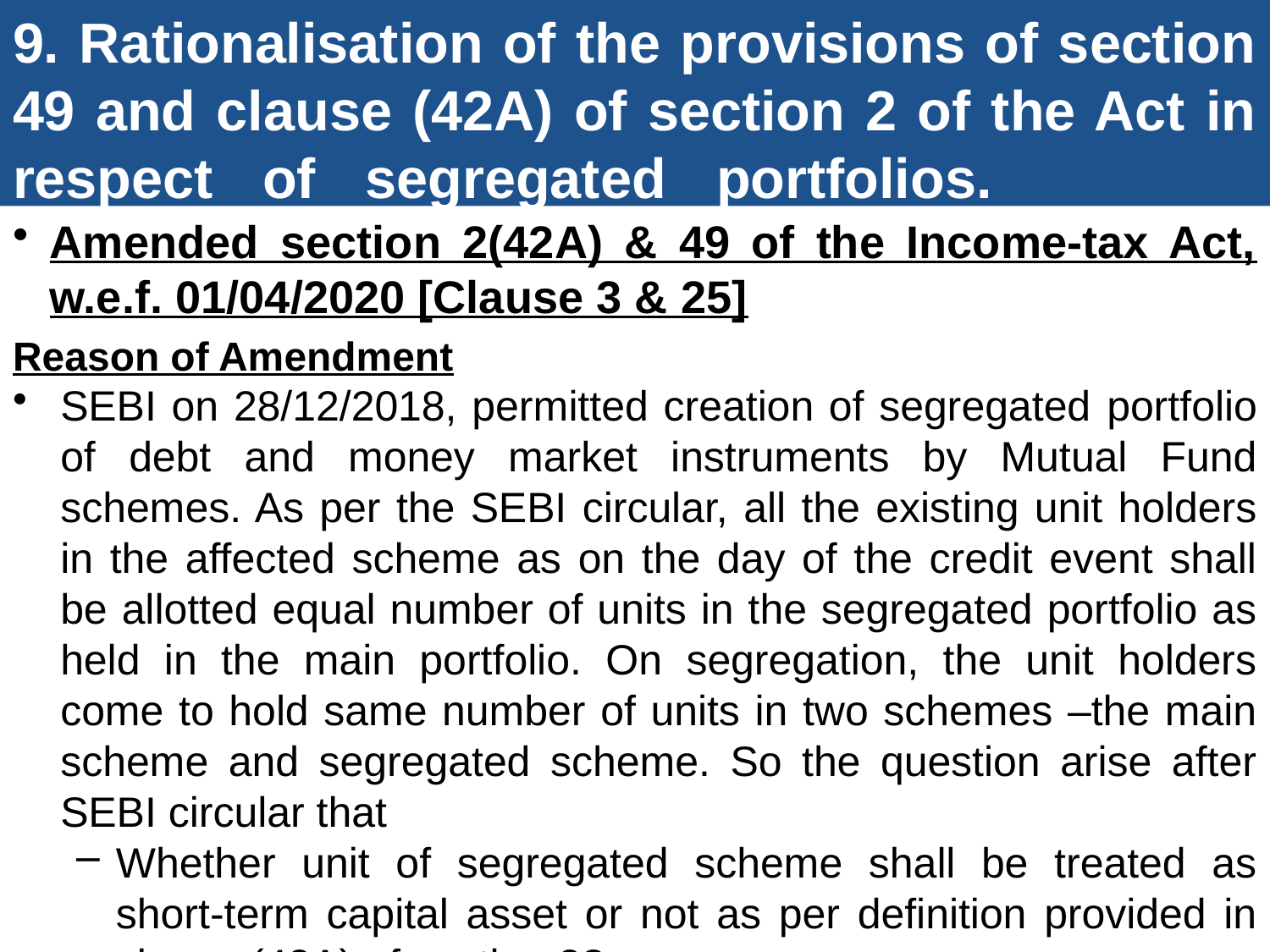

# 9. Rationalisation of the provisions of section 49 and clause (42A) of section 2 of the Act in respect of segregated portfolios.			[Clause 3 & 25]
Amended section 2(42A) & 49 of the Income-tax Act, w.e.f. 01/04/2020 [Clause 3 & 25]
Reason of Amendment
SEBI on 28/12/2018, permitted creation of segregated portfolio of debt and money market instruments by Mutual Fund schemes. As per the SEBI circular, all the existing unit holders in the affected scheme as on the day of the credit event shall be allotted equal number of units in the segregated portfolio as held in the main portfolio. On segregation, the unit holders come to hold same number of units in two schemes –the main scheme and segregated scheme. So the question arise after SEBI circular that
Whether unit of segregated scheme shall be treated as short-term capital asset or not as per definition provided in clause (42A) of section 2?
What will be the cost of acquisition of such units for the provision of section 49 of the Act?
224